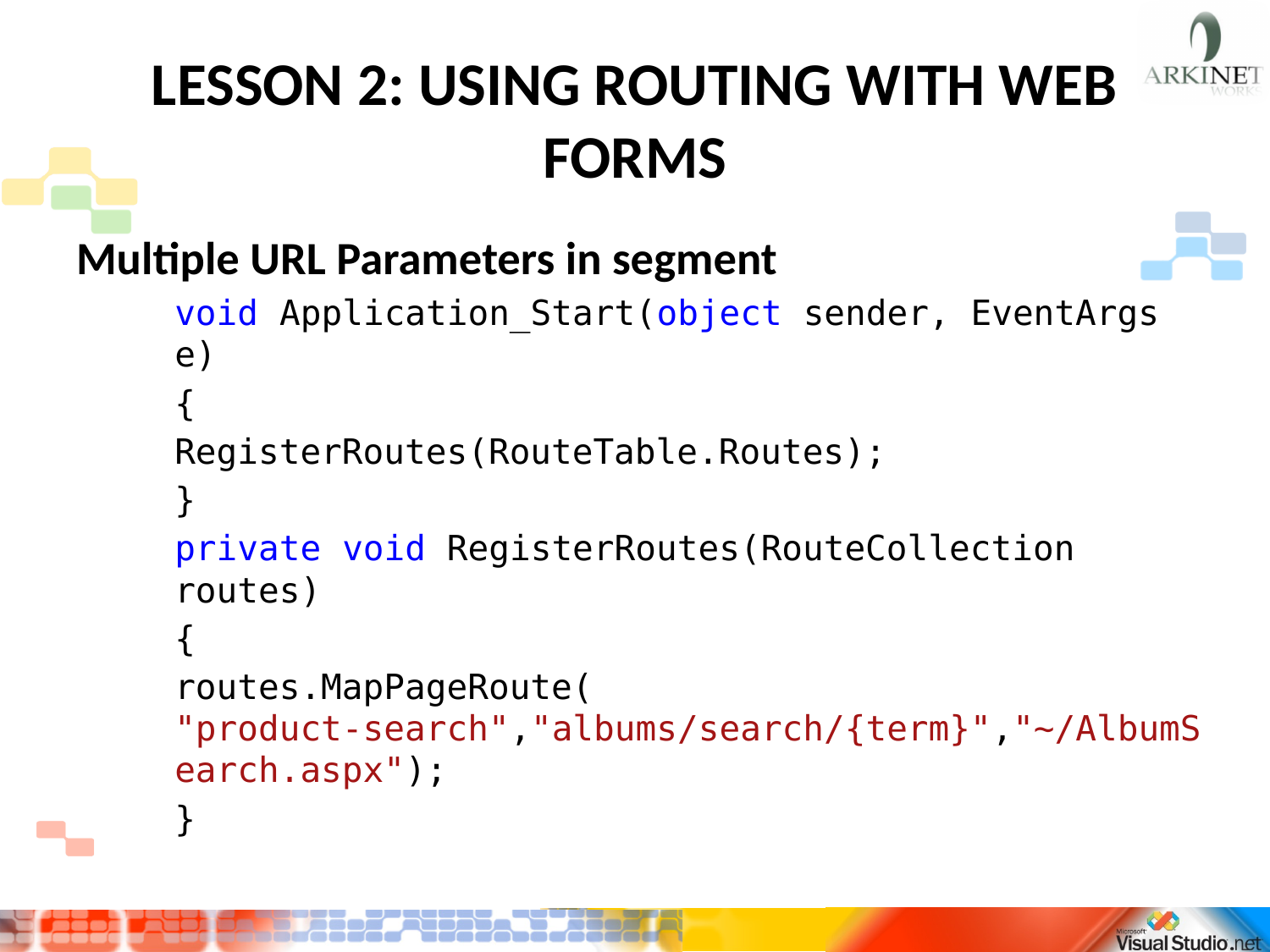

# LESSON 2: USING ROUTING WITH WEB FORMS
Multiple URL Parameters in segment
void Application_Start(object sender, EventArgs e)
{
RegisterRoutes(RouteTable.Routes);
}
private void RegisterRoutes(RouteCollection routes)
{
routes.MapPageRoute( "product-search","albums/search/{term}","~/AlbumSearch.aspx");
}